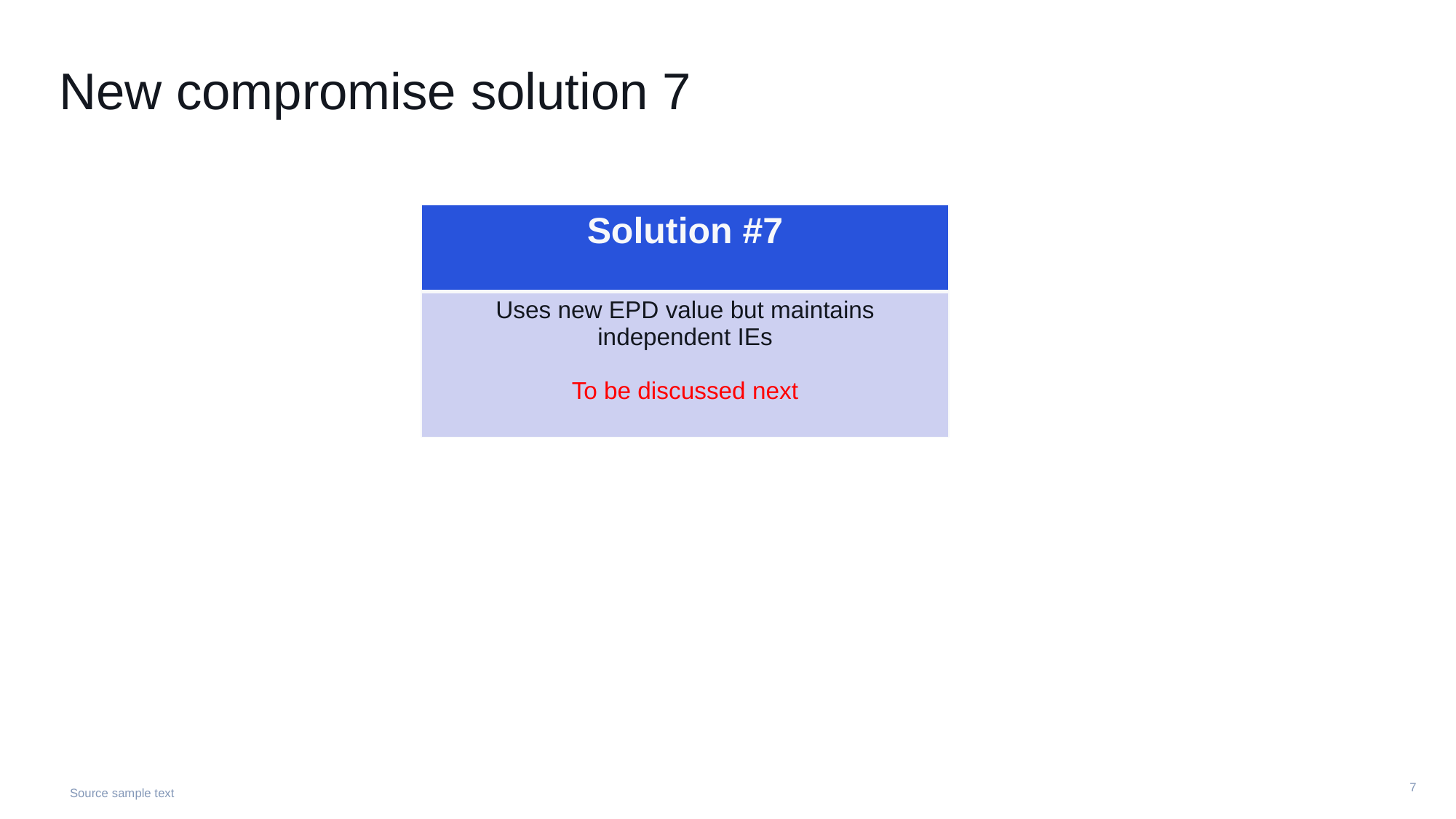

# New compromise solution 7
| Solution #7 |
| --- |
| Uses new EPD value but maintains independent IEs To be discussed next |
Source sample text